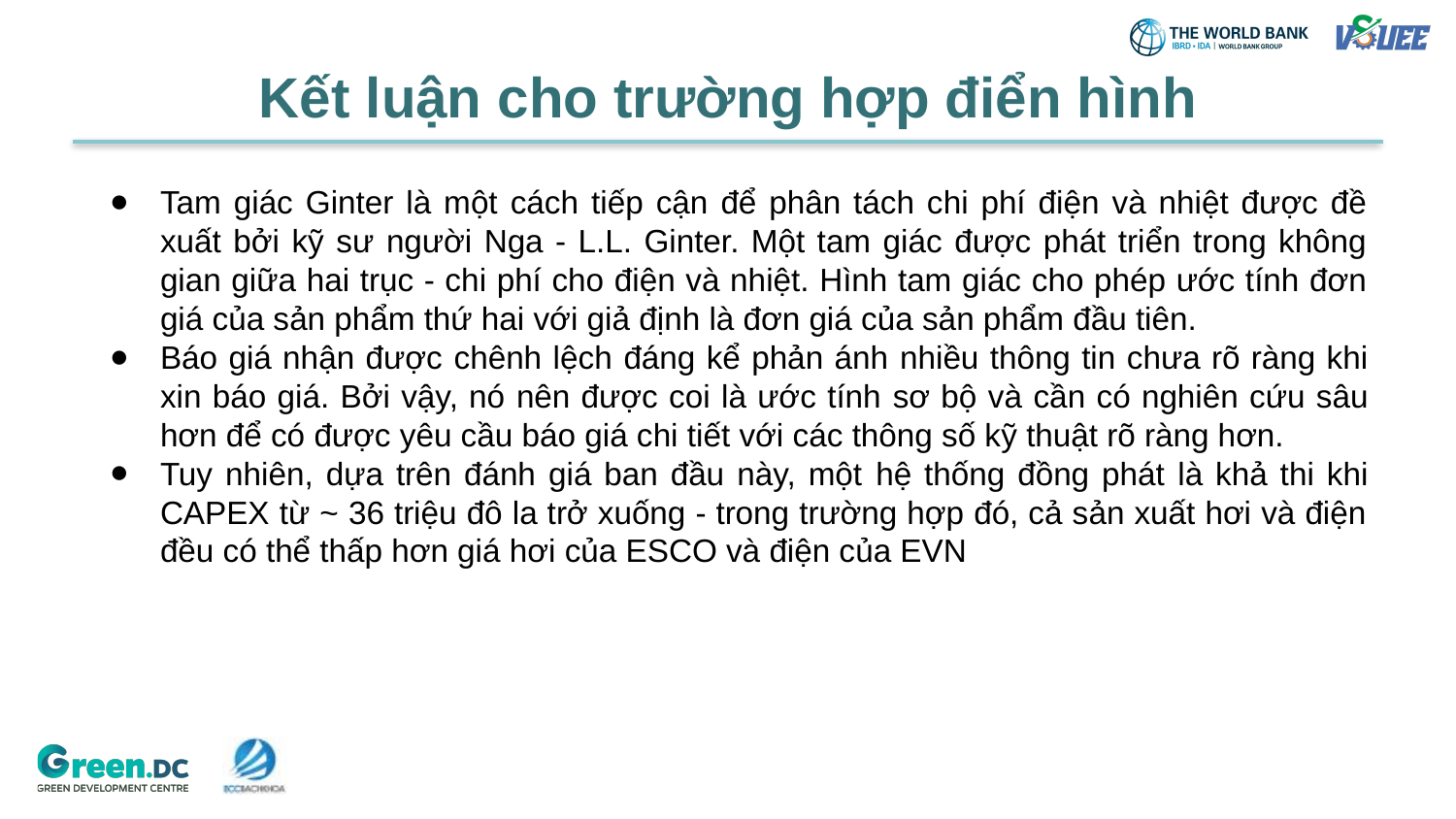

# Kết luận cho trường hợp điển hình
Tam giác Ginter là một cách tiếp cận để phân tách chi phí điện và nhiệt được đề xuất bởi kỹ sư người Nga - L.L. Ginter. Một tam giác được phát triển trong không gian giữa hai trục - chi phí cho điện và nhiệt. Hình tam giác cho phép ước tính đơn giá của sản phẩm thứ hai với giả định là đơn giá của sản phẩm đầu tiên.
Báo giá nhận được chênh lệch đáng kể phản ánh nhiều thông tin chưa rõ ràng khi xin báo giá. Bởi vậy, nó nên được coi là ước tính sơ bộ và cần có nghiên cứu sâu hơn để có được yêu cầu báo giá chi tiết với các thông số kỹ thuật rõ ràng hơn.
Tuy nhiên, dựa trên đánh giá ban đầu này, một hệ thống đồng phát là khả thi khi CAPEX từ ~ 36 triệu đô la trở xuống - trong trường hợp đó, cả sản xuất hơi và điện đều có thể thấp hơn giá hơi của ESCO và điện của EVN